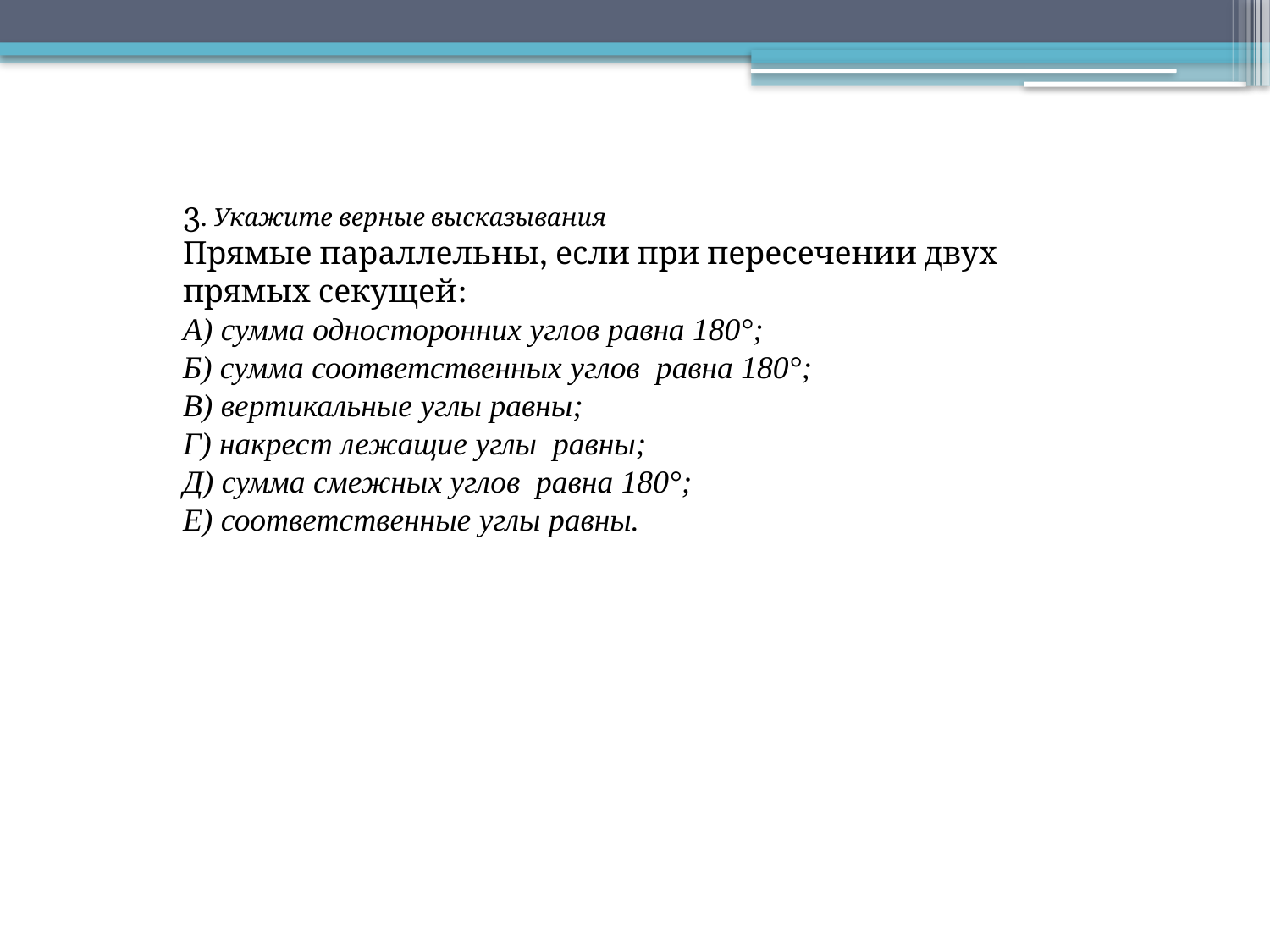

3. Укажите верные высказывания
Прямые параллельны, если при пересечении двух
прямых секущей:
А) сумма односторонних углов равна 180°;
Б) сумма соответственных углов  равна 180°;
В) вертикальные углы равны;
Г) накрест лежащие углы  равны;
Д) сумма смежных углов  равна 180°;
Е) соответственные углы равны.